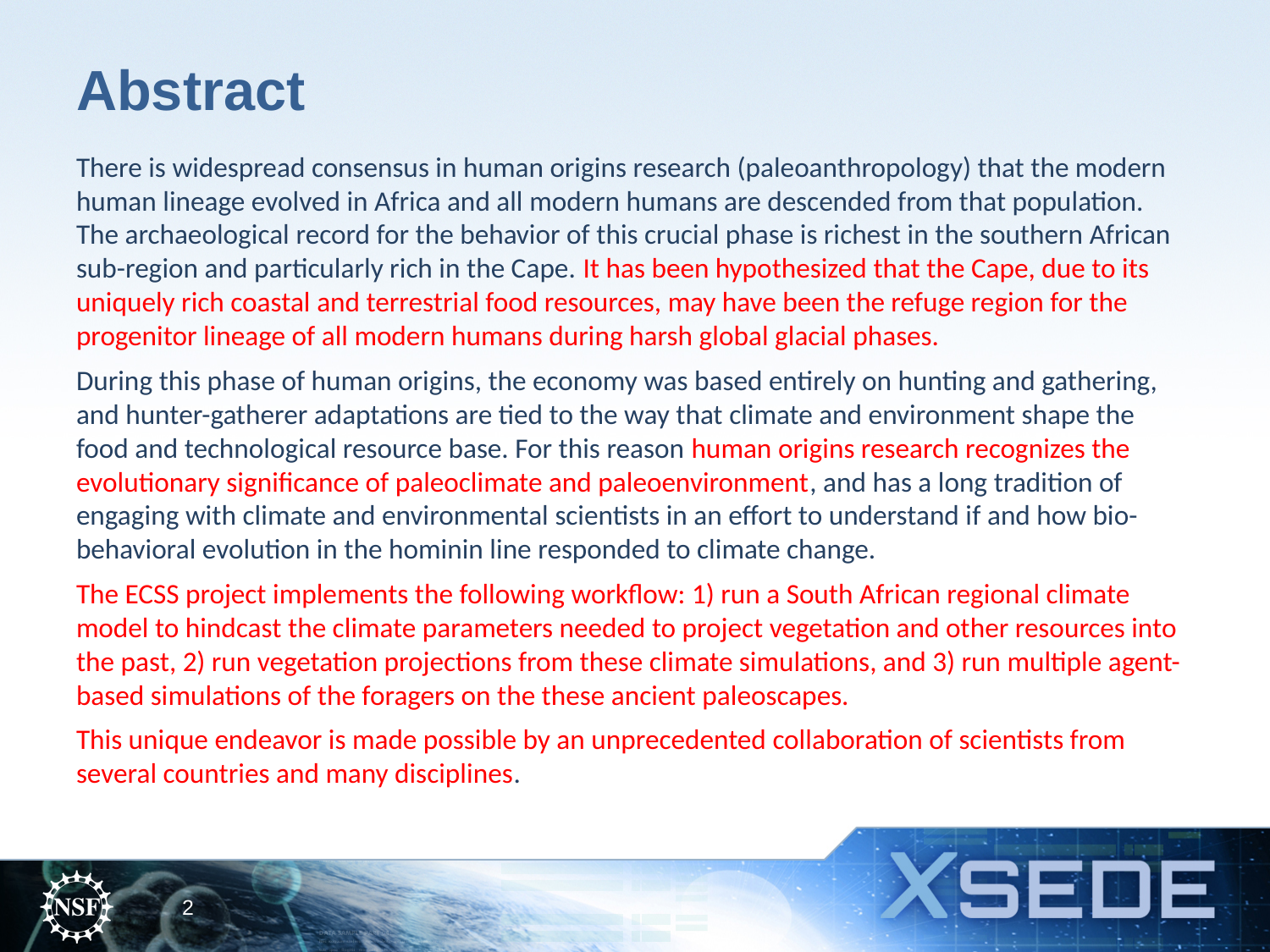

# Abstract
There is widespread consensus in human origins research (paleoanthropology) that the modern human lineage evolved in Africa and all modern humans are descended from that population. The archaeological record for the behavior of this crucial phase is richest in the southern African sub-region and particularly rich in the Cape. It has been hypothesized that the Cape, due to its uniquely rich coastal and terrestrial food resources, may have been the refuge region for the progenitor lineage of all modern humans during harsh global glacial phases.
During this phase of human origins, the economy was based entirely on hunting and gathering, and hunter-gatherer adaptations are tied to the way that climate and environment shape the food and technological resource base. For this reason human origins research recognizes the evolutionary significance of paleoclimate and paleoenvironment, and has a long tradition of engaging with climate and environmental scientists in an effort to understand if and how bio-behavioral evolution in the hominin line responded to climate change.
The ECSS project implements the following workflow: 1) run a South African regional climate model to hindcast the climate parameters needed to project vegetation and other resources into the past, 2) run vegetation projections from these climate simulations, and 3) run multiple agent-based simulations of the foragers on the these ancient paleoscapes.
This unique endeavor is made possible by an unprecedented collaboration of scientists from several countries and many disciplines.
2